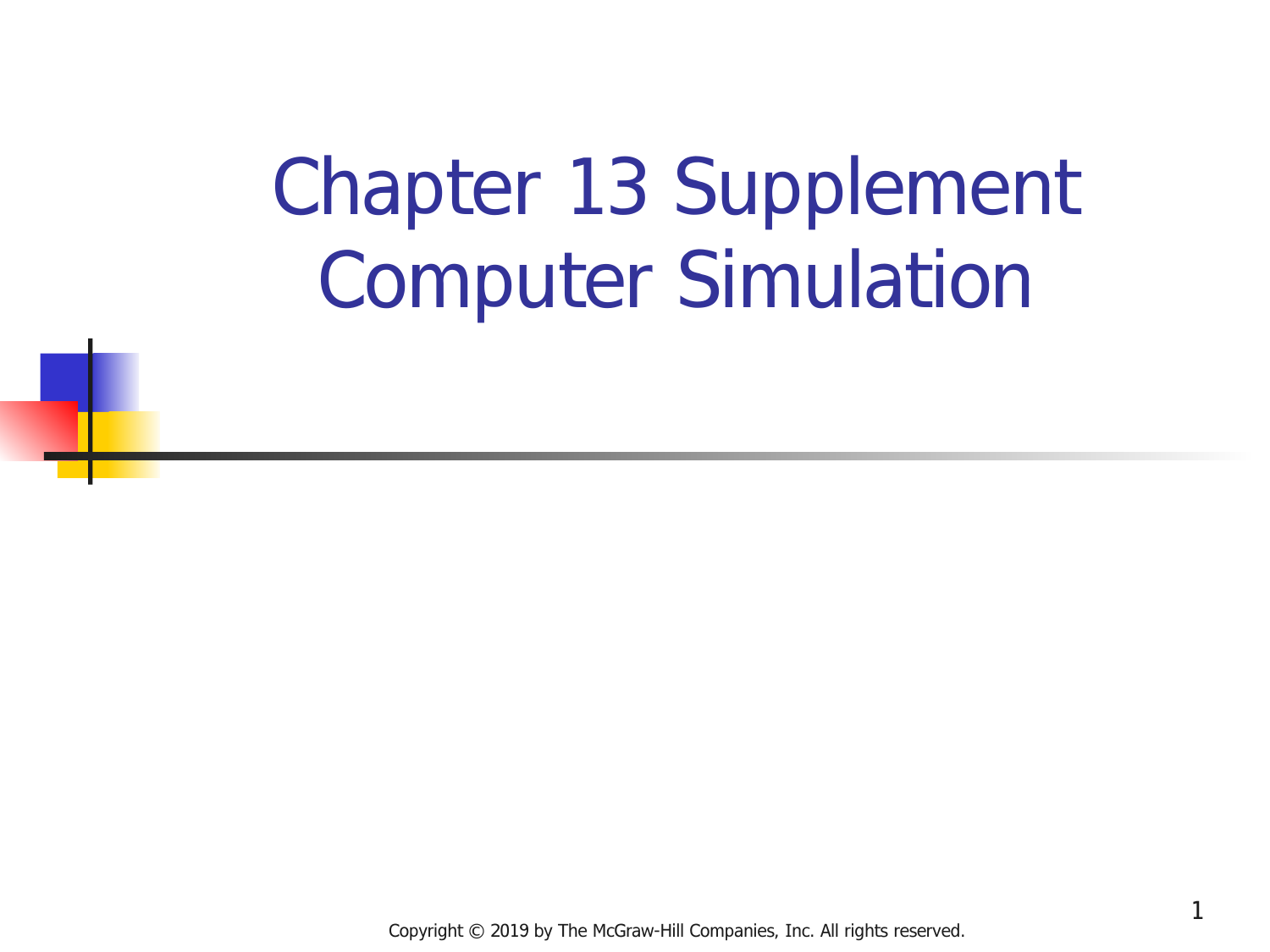

# Chapter 13 Supplement Computer Simulation
1
Copyright © 2019 by The McGraw-Hill Companies, Inc. All rights reserved.